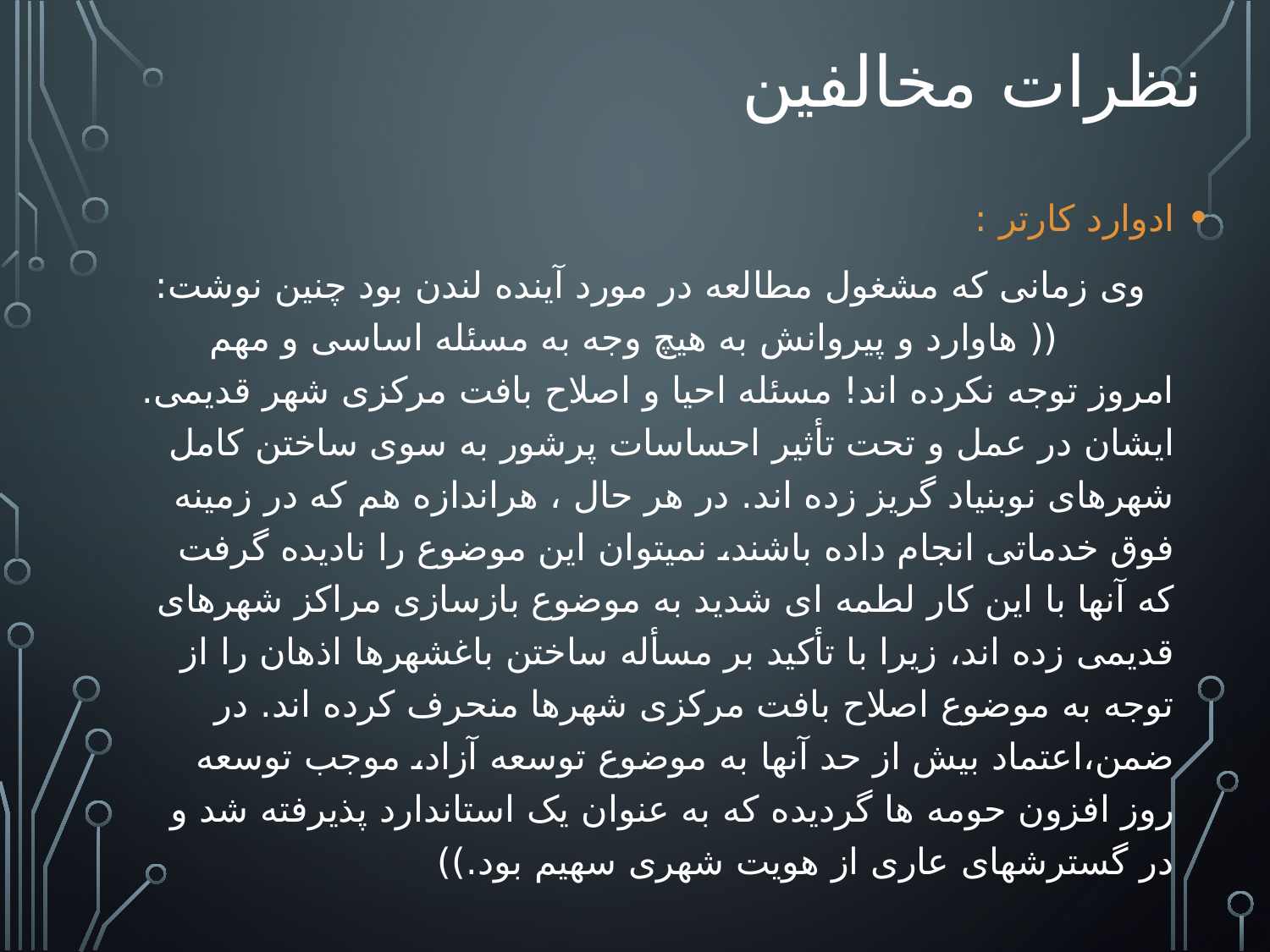

# نظرات مخالفین
ادوارد کارتر :
     وی زمانی که مشغول مطالعه در مورد آینده لندن بود چنین نوشت:            (( هاوارد و پیروانش به هیچ وجه به مسئله اساسی و مهم امروز توجه نکرده اند! مسئله احیا و اصلاح بافت مرکزی شهر قدیمی. ایشان در عمل و تحت تأثیر احساسات پرشور به سوی ساختن کامل شهرهای نوبنیاد گریز زده اند. در هر حال ، هراندازه هم که در زمینه فوق خدماتی انجام داده باشند، نمیتوان این موضوع را نادیده گرفت که آنها با این کار لطمه ای شدید به موضوع بازسازی مراکز شهرهای قدیمی زده اند، زیرا با تأکید بر مسأله ساختن باغشهرها اذهان را از توجه به موضوع اصلاح بافت مرکزی شهرها منحرف کرده اند. در ضمن،اعتماد بیش از حد آنها به موضوع توسعه آزاد، موجب توسعه روز افزون حومه ها گردیده که به عنوان یک استاندارد پذیرفته شد و در گسترشهای عاری از هویت شهری سهیم بود.))